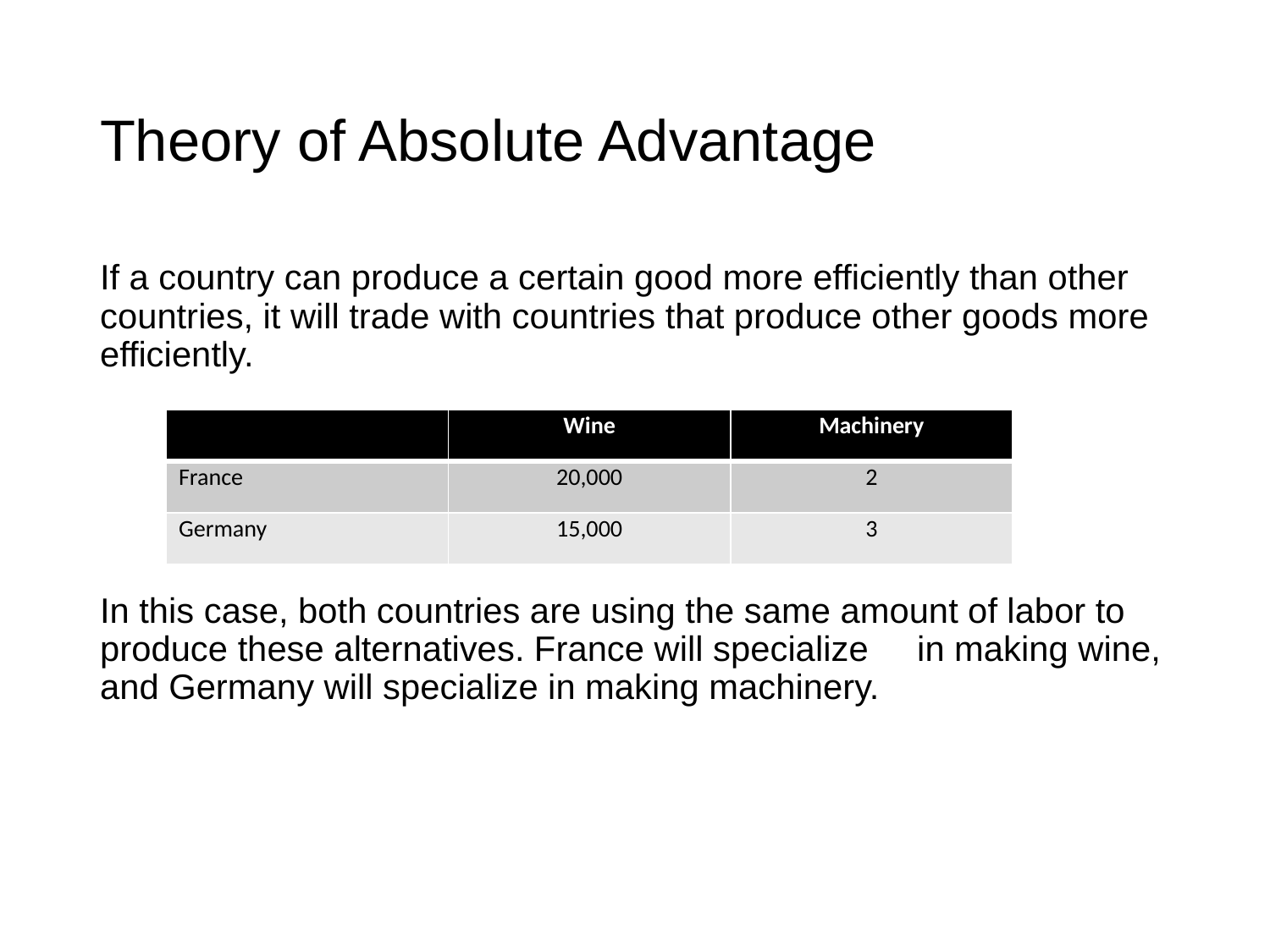

# Theory of Absolute Advantage
If a country can produce a certain good more efficiently than other countries, it will trade with countries that produce other goods more efficiently.

In this case, both countries are using the same amount of labor to produce these alternatives. France will specialize     in making wine, and Germany will specialize in making machinery.
|  | Wine | Machinery |
| --- | --- | --- |
| France | 20,000 | 2 |
| Germany | 15,000 | 3 |